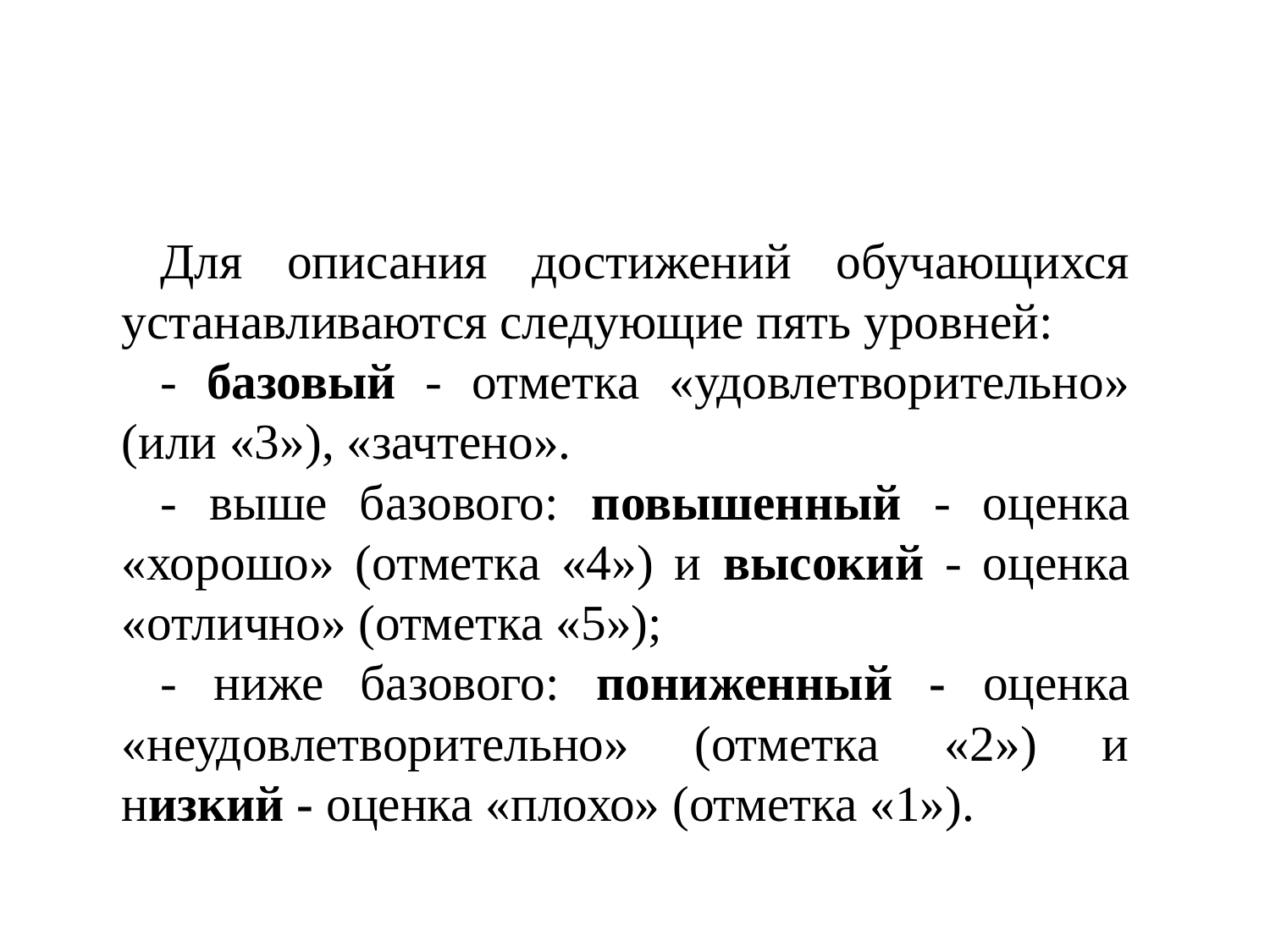

Для описания достижений обучающихся устанавливаются следующие пять уровней:
- базовый - отметка «удовлетворительно» (или «3»), «зачтено».
- выше базового: повышенный - оценка «хорошо» (отметка «4») и высокий - оценка «отлично» (отметка «5»);
- ниже базового: пониженный - оценка «неудовлетворительно» (отметка «2») и низкий - оценка «плохо» (отметка «1»).